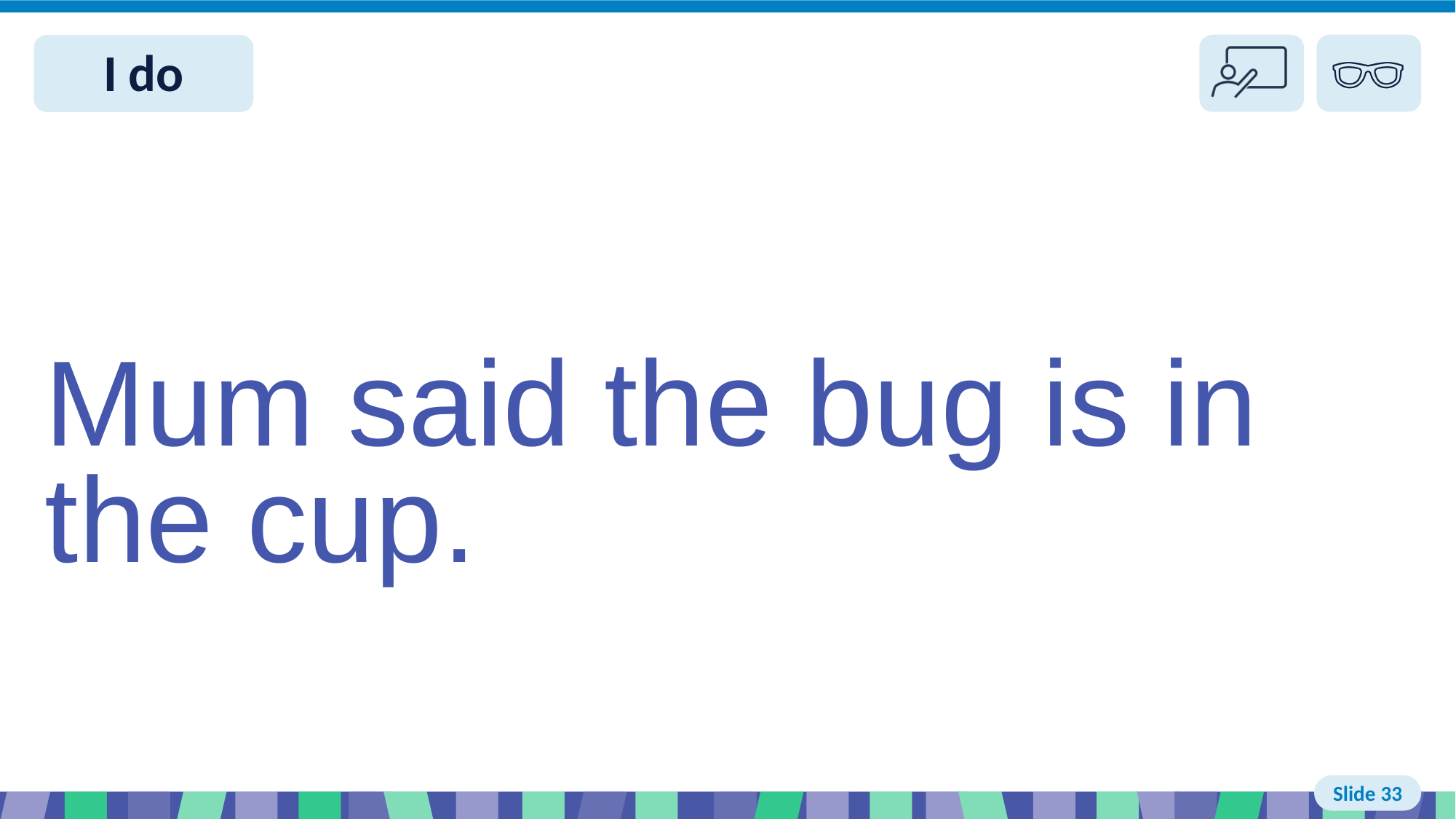

# Slide 33 I do write
Mum said the bug is in the cup.